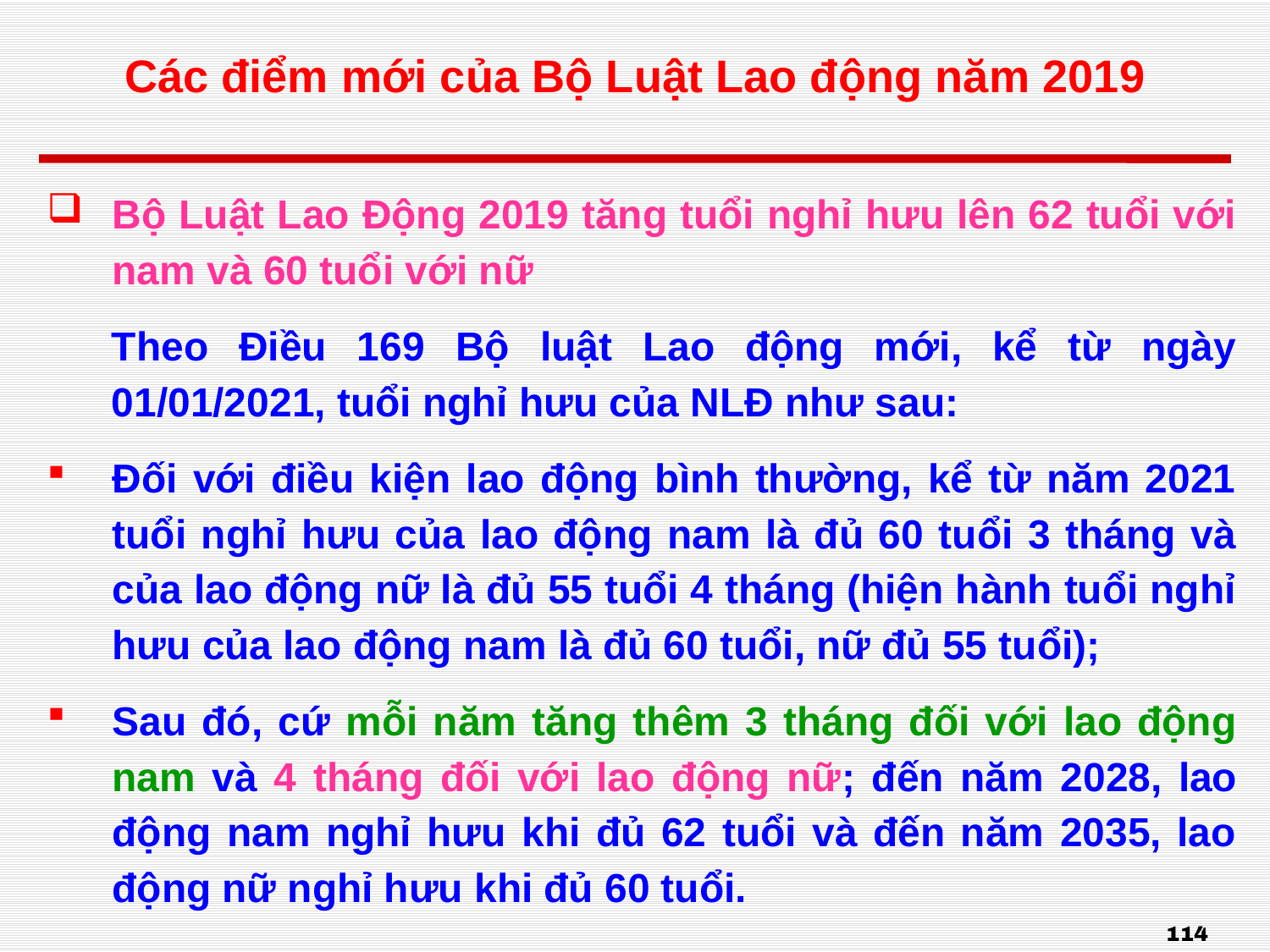

# Các điểm mới của Bộ Luật Lao động năm 2019
Bộ Luật Lao Động 2019 tăng tuổi nghỉ hưu lên 62 tuổi với nam và 60 tuổi với nữ
Theo Điều 169 Bộ luật Lao động mới, kể từ ngày 01/01/2021, tuổi nghỉ hưu của NLĐ như sau:
Đối với điều kiện lao động bình thường, kể từ năm 2021 tuổi nghỉ hưu của lao động nam là đủ 60 tuổi 3 tháng và của lao động nữ là đủ 55 tuổi 4 tháng (hiện hành tuổi nghỉ hưu của lao động nam là đủ 60 tuổi, nữ đủ 55 tuổi);
Sau đó, cứ mỗi năm tăng thêm 3 tháng đối với lao động nam và 4 tháng đối với lao động nữ; đến năm 2028, lao động nam nghỉ hưu khi đủ 62 tuổi và đến năm 2035, lao động nữ nghỉ hưu khi đủ 60 tuổi.